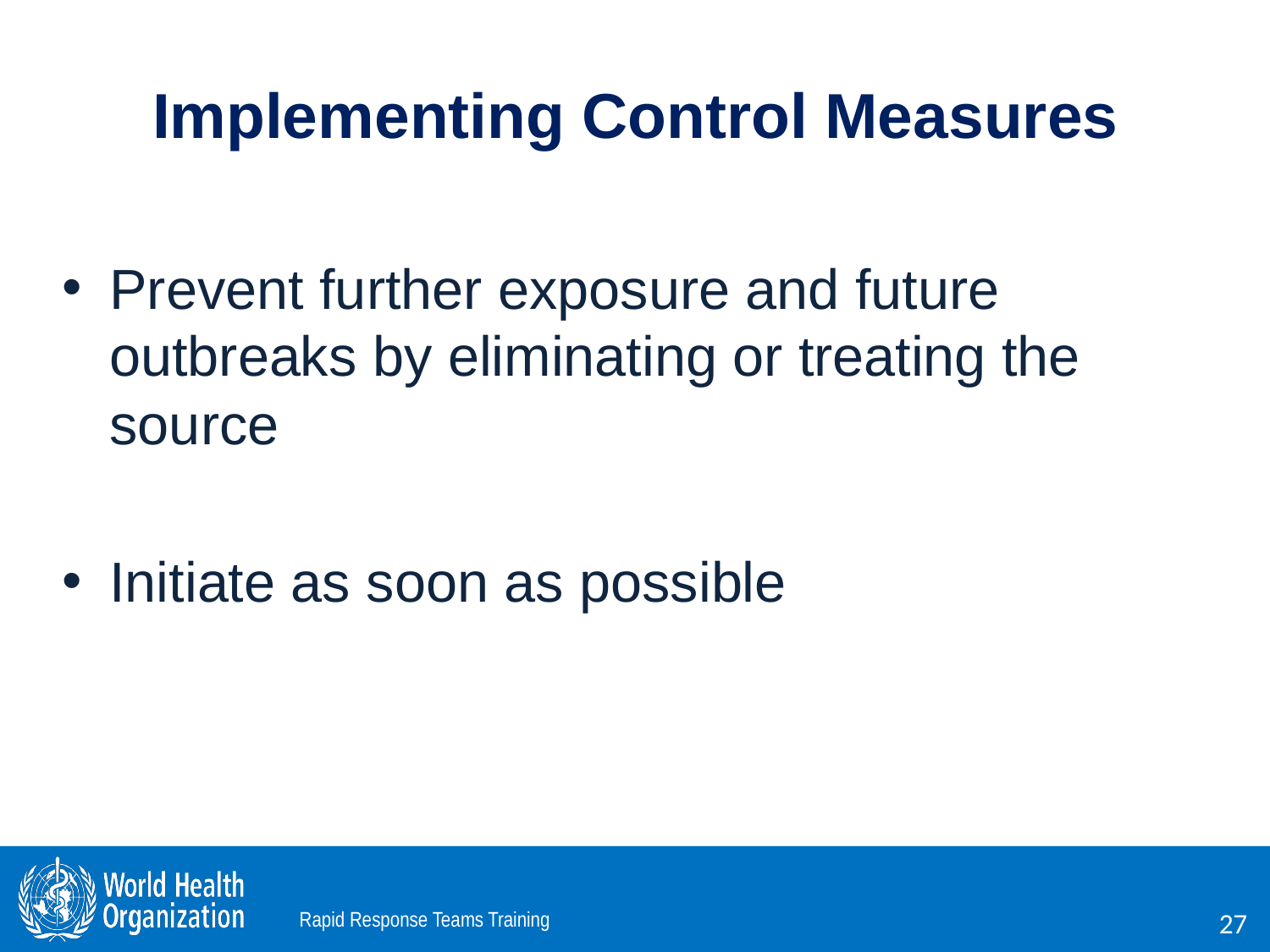

Implementing Control Measures
Prevent further exposure and future outbreaks by eliminating or treating the source

Initiate as soon as possible